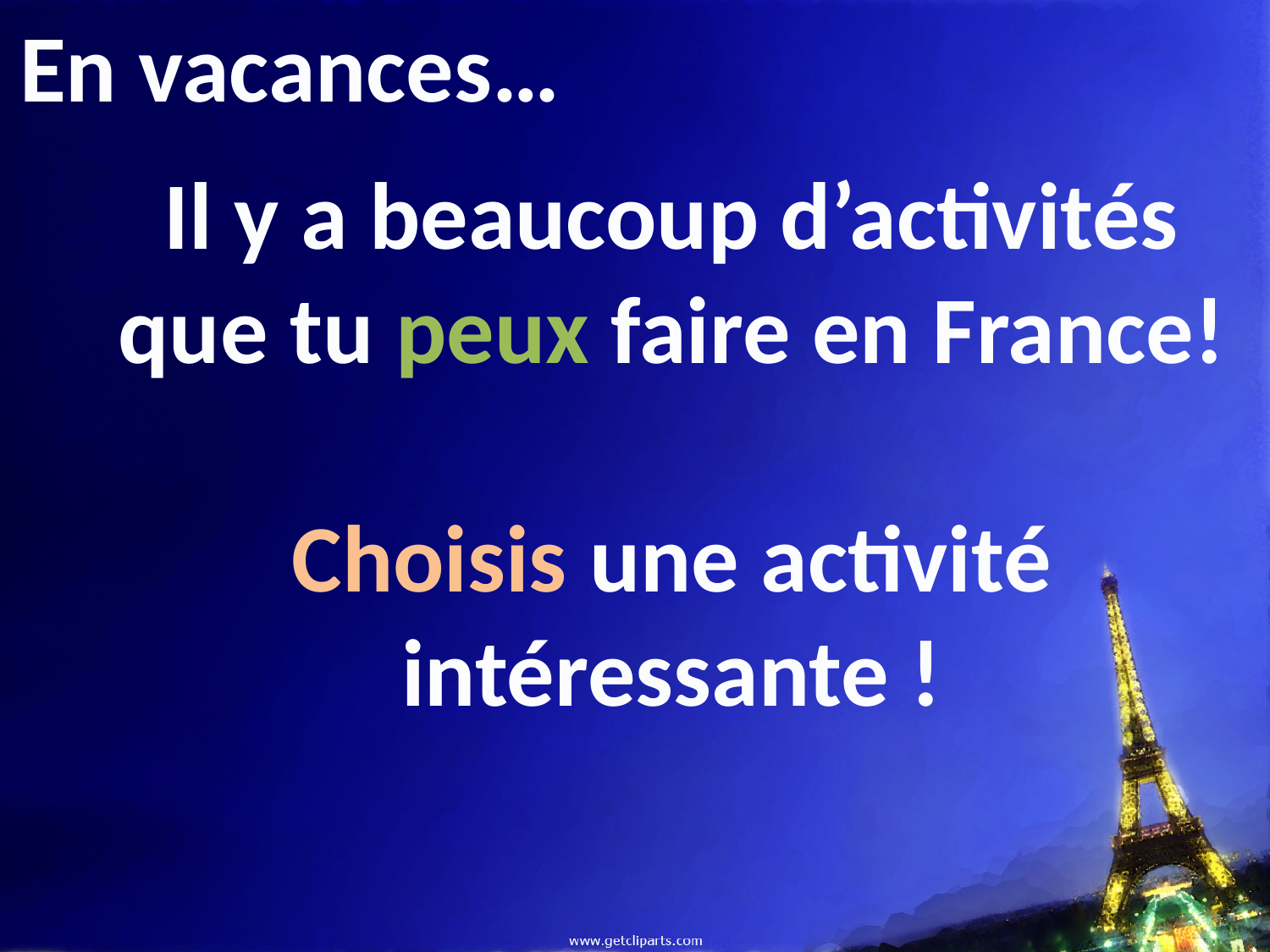

En vacances…
Il y a beaucoup d’activités que tu peux faire en France!

Choisis une activité intéressante !